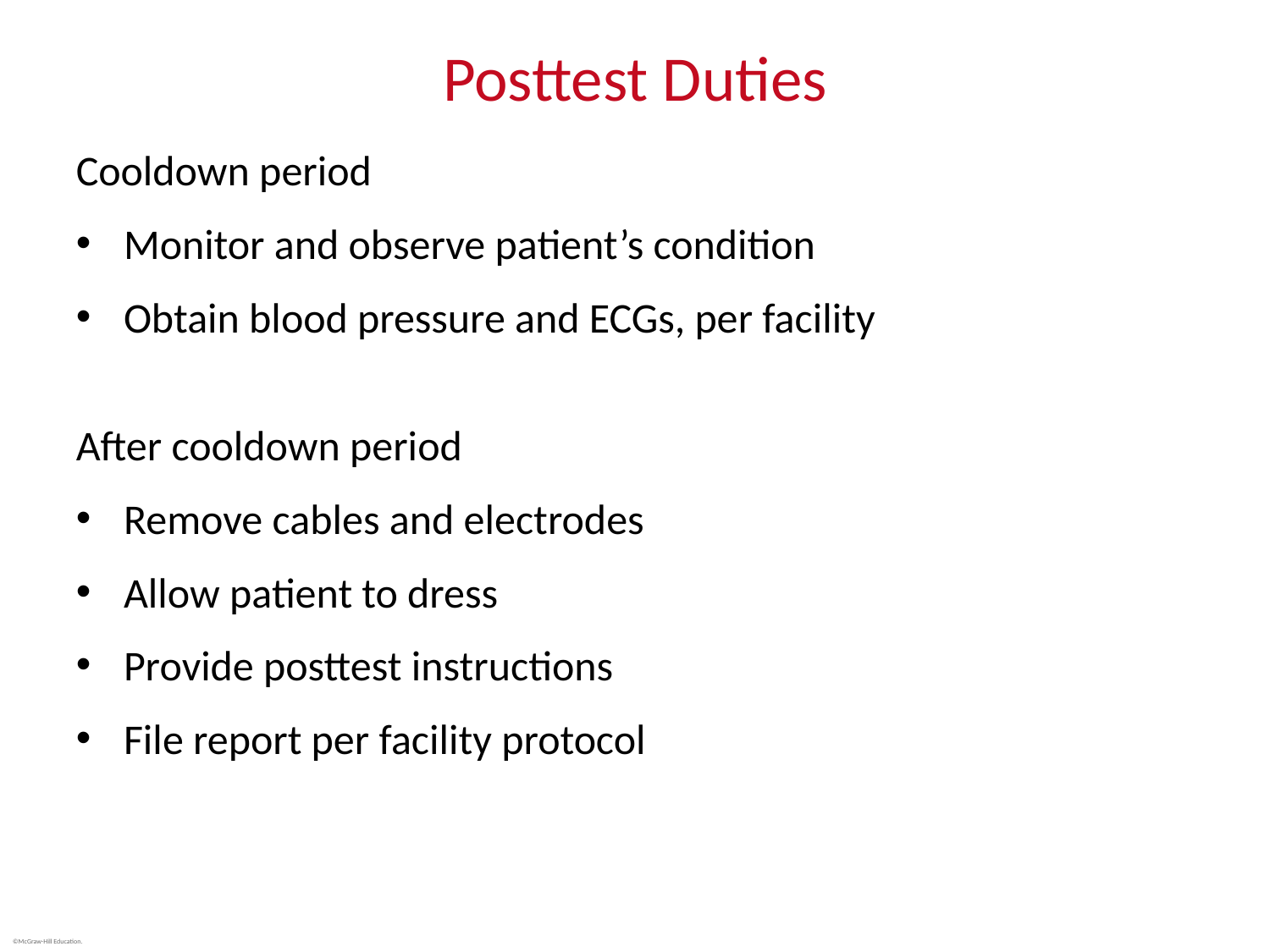

# Posttest Duties
Cooldown period
Monitor and observe patient’s condition
Obtain blood pressure and ECGs, per facility
After cooldown period
Remove cables and electrodes
Allow patient to dress
Provide posttest instructions
File report per facility protocol